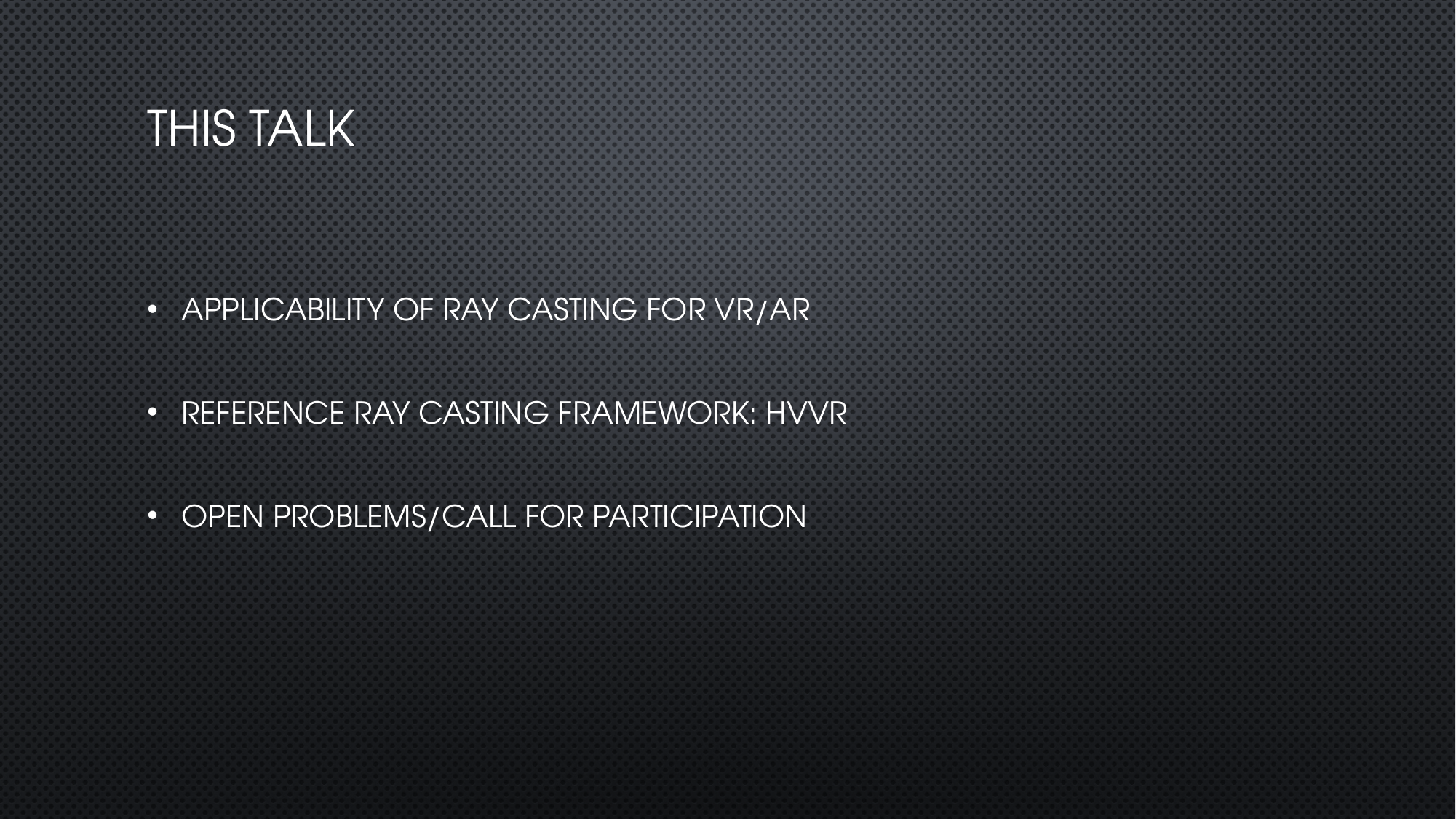

# This talk
Applicability of ray casting for VR/AR

Reference ray casting framework: HVVR

Open problems/Call for participation